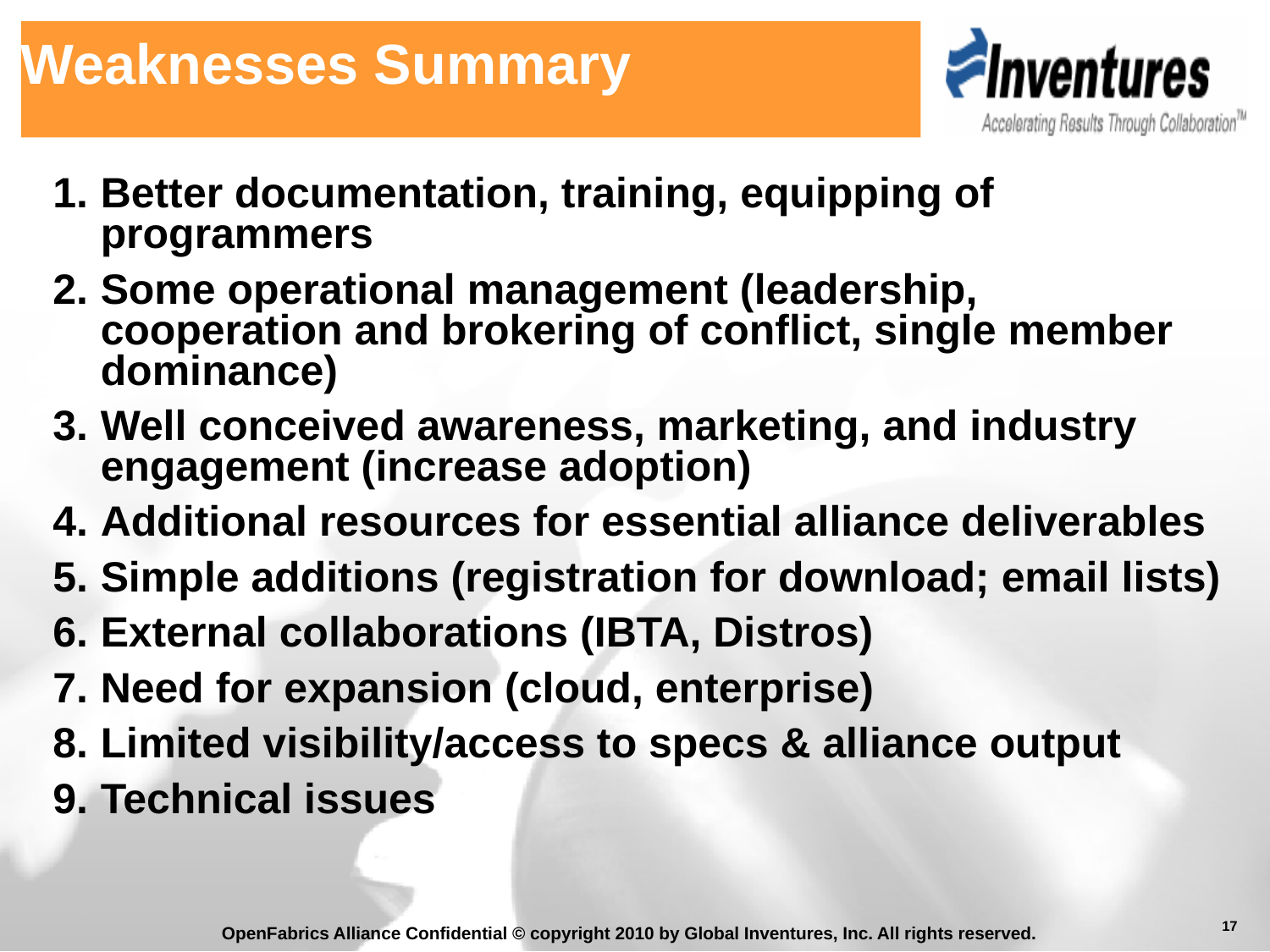

Weaknesses Summary
Better documentation, training, equipping of programmers
Some operational management (leadership, cooperation and brokering of conflict, single member dominance)
Well conceived awareness, marketing, and industry engagement (increase adoption)
Additional resources for essential alliance deliverables
Simple additions (registration for download; email lists)
External collaborations (IBTA, Distros)
Need for expansion (cloud, enterprise)
Limited visibility/access to specs & alliance output
Technical issues